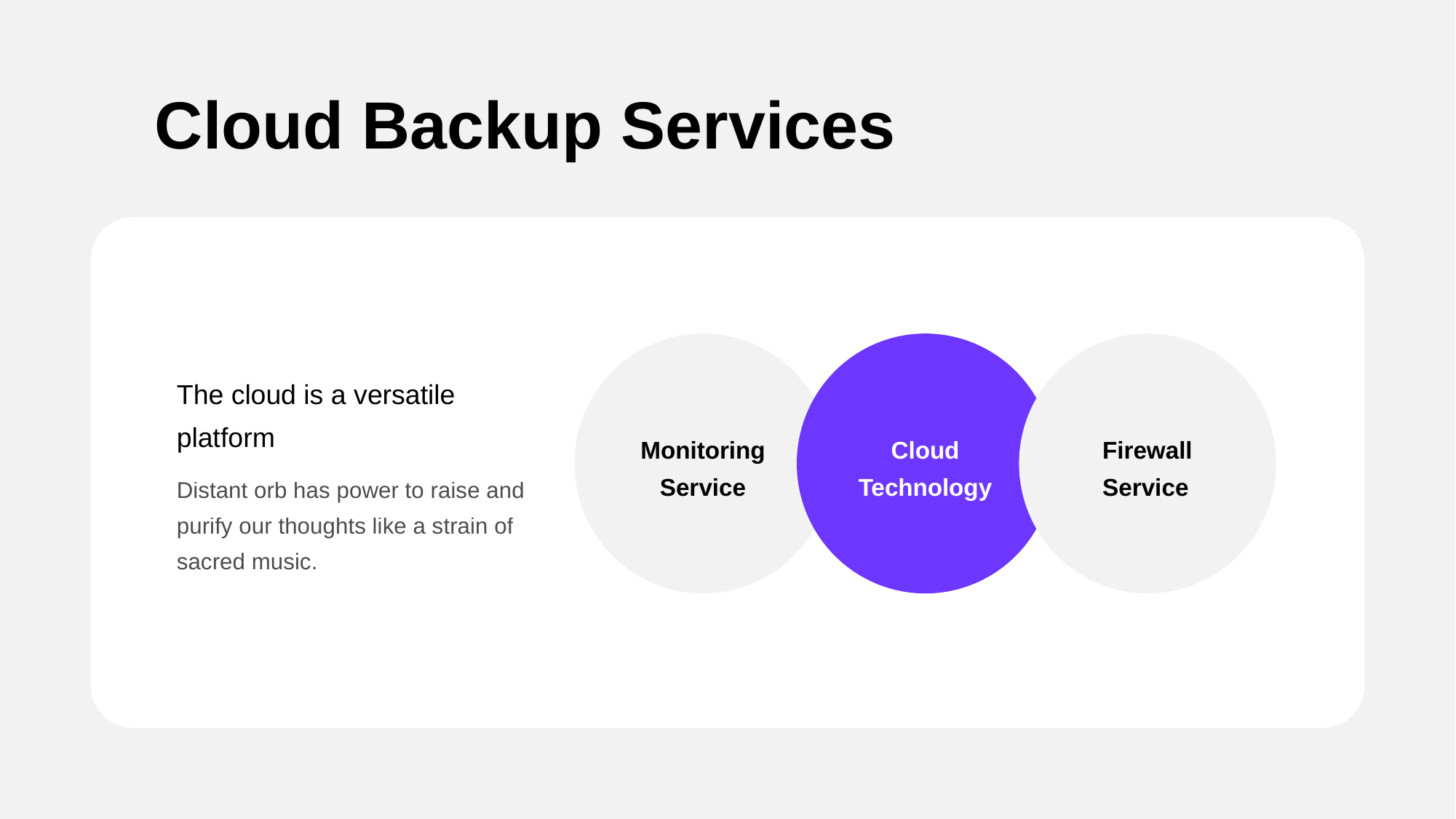

# Cloud Backup Services
Firewall
Service
Monitoring Service
Cloud Technology
The cloud is a versatile platform
Distant orb has power to raise and purify our thoughts like a strain of sacred music.